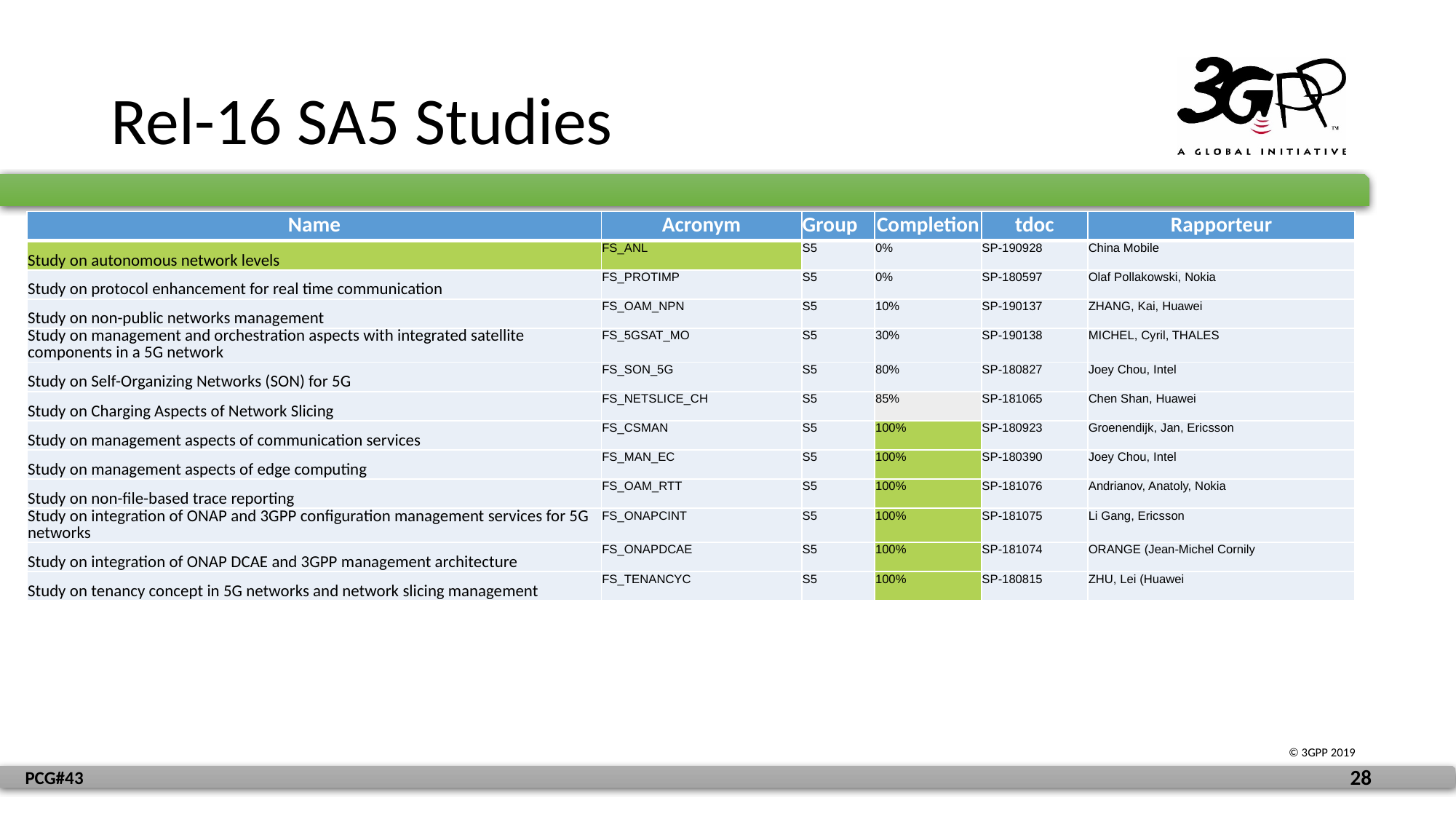

# Rel-16 SA5 Studies
| Name | Acronym | Group | Completion | tdoc | Rapporteur |
| --- | --- | --- | --- | --- | --- |
| Study on autonomous network levels | FS\_ANL | S5 | 0% | SP-190928 | China Mobile |
| Study on protocol enhancement for real time communication | FS\_PROTIMP | S5 | 0% | SP-180597 | Olaf Pollakowski, Nokia |
| Study on non-public networks management | FS\_OAM\_NPN | S5 | 10% | SP-190137 | ZHANG, Kai, Huawei |
| Study on management and orchestration aspects with integrated satellite components in a 5G network | FS\_5GSAT\_MO | S5 | 30% | SP-190138 | MICHEL, Cyril, THALES |
| Study on Self-Organizing Networks (SON) for 5G | FS\_SON\_5G | S5 | 80% | SP-180827 | Joey Chou, Intel |
| Study on Charging Aspects of Network Slicing | FS\_NETSLICE\_CH | S5 | 85% | SP-181065 | Chen Shan, Huawei |
| Study on management aspects of communication services | FS\_CSMAN | S5 | 100% | SP-180923 | Groenendijk, Jan, Ericsson |
| Study on management aspects of edge computing | FS\_MAN\_EC | S5 | 100% | SP-180390 | Joey Chou, Intel |
| Study on non-file-based trace reporting | FS\_OAM\_RTT | S5 | 100% | SP-181076 | Andrianov, Anatoly, Nokia |
| Study on integration of ONAP and 3GPP configuration management services for 5G networks | FS\_ONAPCINT | S5 | 100% | SP-181075 | Li Gang, Ericsson |
| Study on integration of ONAP DCAE and 3GPP management architecture | FS\_ONAPDCAE | S5 | 100% | SP-181074 | ORANGE (Jean-Michel Cornily |
| Study on tenancy concept in 5G networks and network slicing management | FS\_TENANCYC | S5 | 100% | SP-180815 | ZHU, Lei (Huawei |